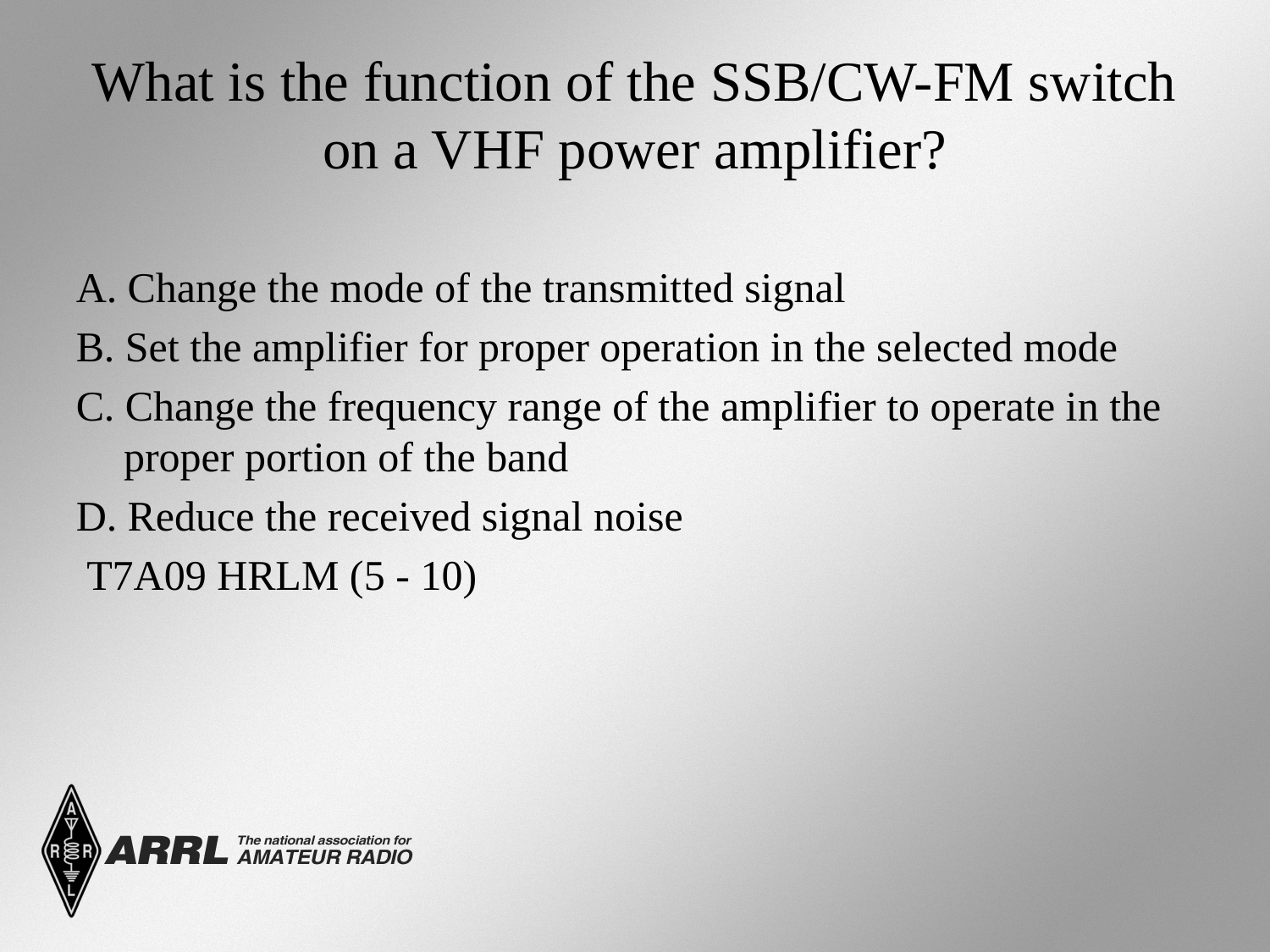

# What is the function of the SSB/CW-FM switch on a VHF power amplifier?
A. Change the mode of the transmitted signal
B. Set the amplifier for proper operation in the selected mode
C. Change the frequency range of the amplifier to operate in the proper portion of the band
D. Reduce the received signal noise
 T7A09 HRLM (5 - 10)